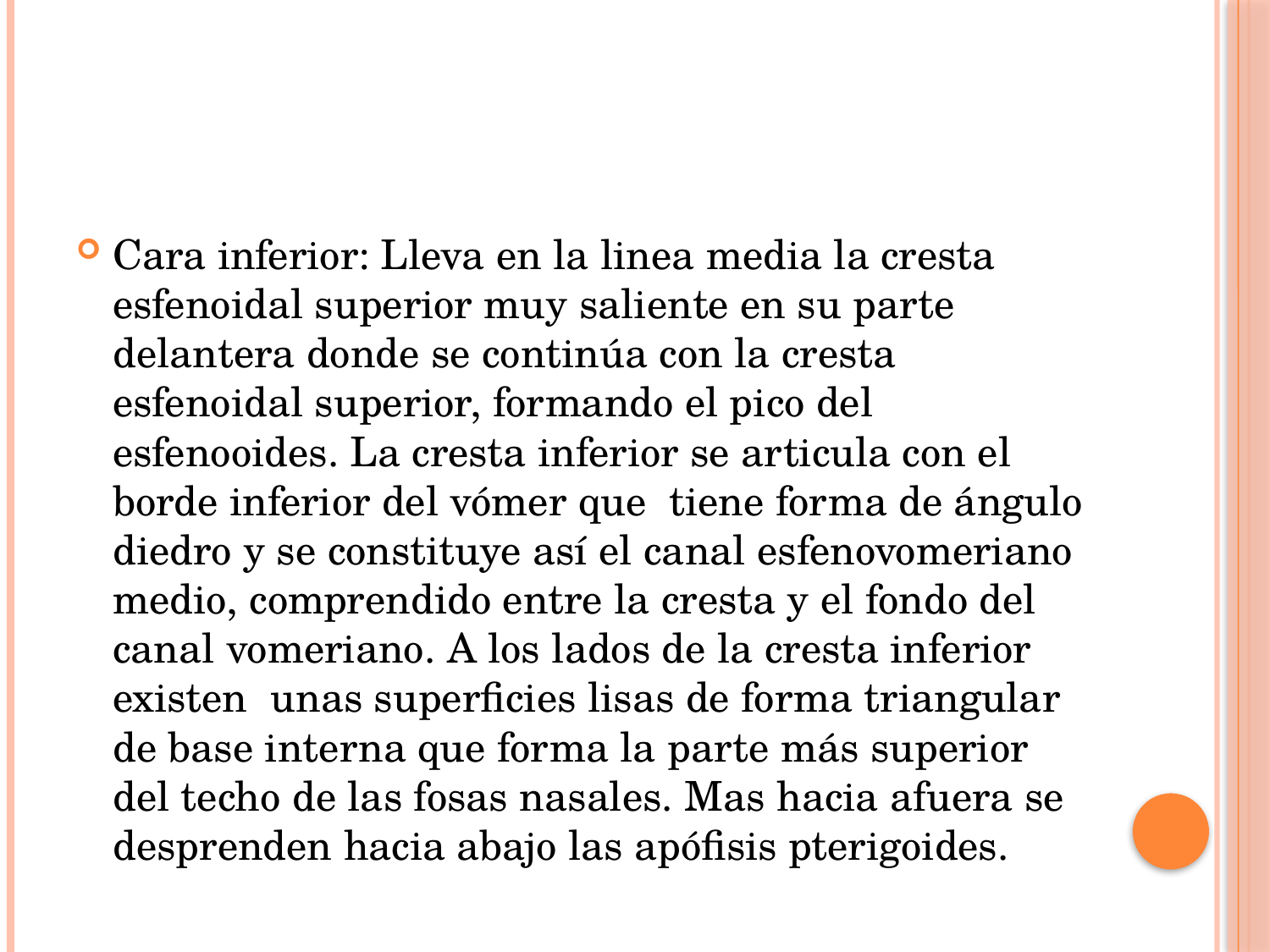

#
Cara inferior: Lleva en la linea media la cresta esfenoidal superior muy saliente en su parte delantera donde se continúa con la cresta esfenoidal superior, formando el pico del  esfenooides. La cresta inferior se articula con el borde inferior del vómer que  tiene forma de ángulo diedro y se constituye así el canal esfenovomeriano medio, comprendido entre la cresta y el fondo del canal vomeriano. A los lados de la cresta inferior existen  unas superficies lisas de forma triangular de base interna que forma la parte más superior del techo de las fosas nasales. Mas hacia afuera se desprenden hacia abajo las apófisis pterigoides.